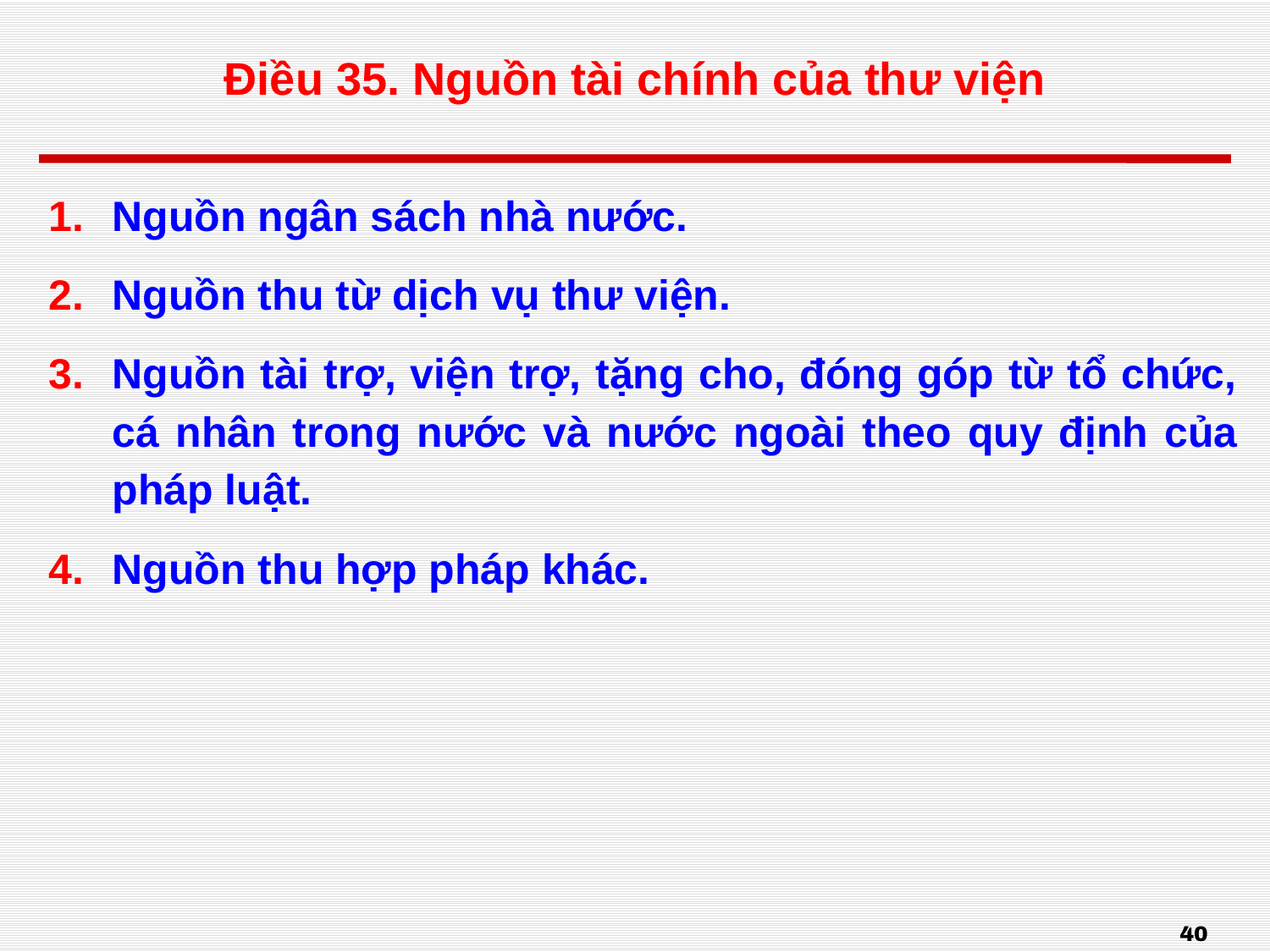

# Điều 35. Nguồn tài chính của thư viện
Nguồn ngân sách nhà nước.
Nguồn thu từ dịch vụ thư viện.
Nguồn tài trợ, viện trợ, tặng cho, đóng góp từ tổ chức, cá nhân trong nước và nước ngoài theo quy định của pháp luật.
Nguồn thu hợp pháp khác.